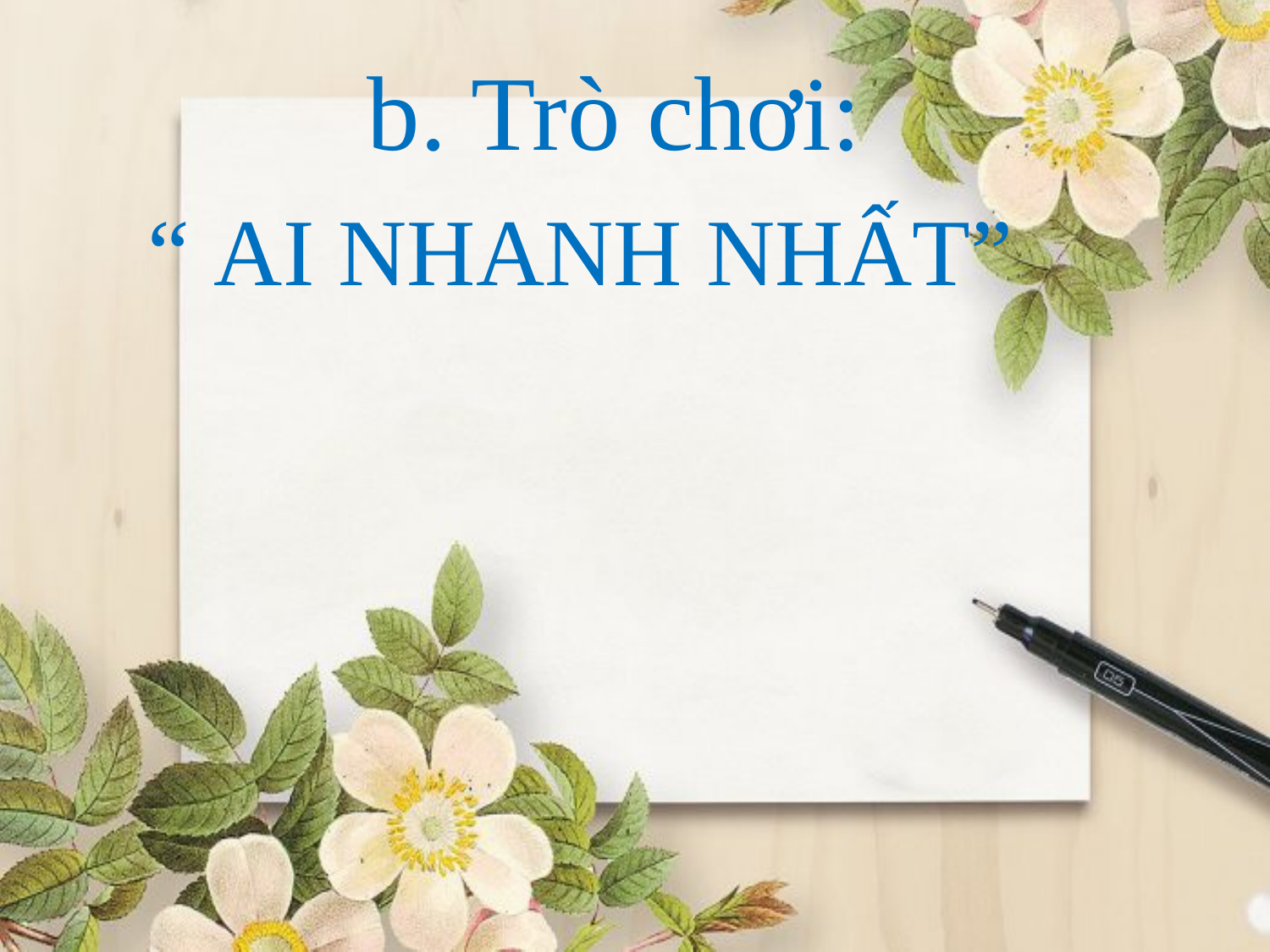

# b. Trò chơi:
   “ AI NHANH NHẤT”